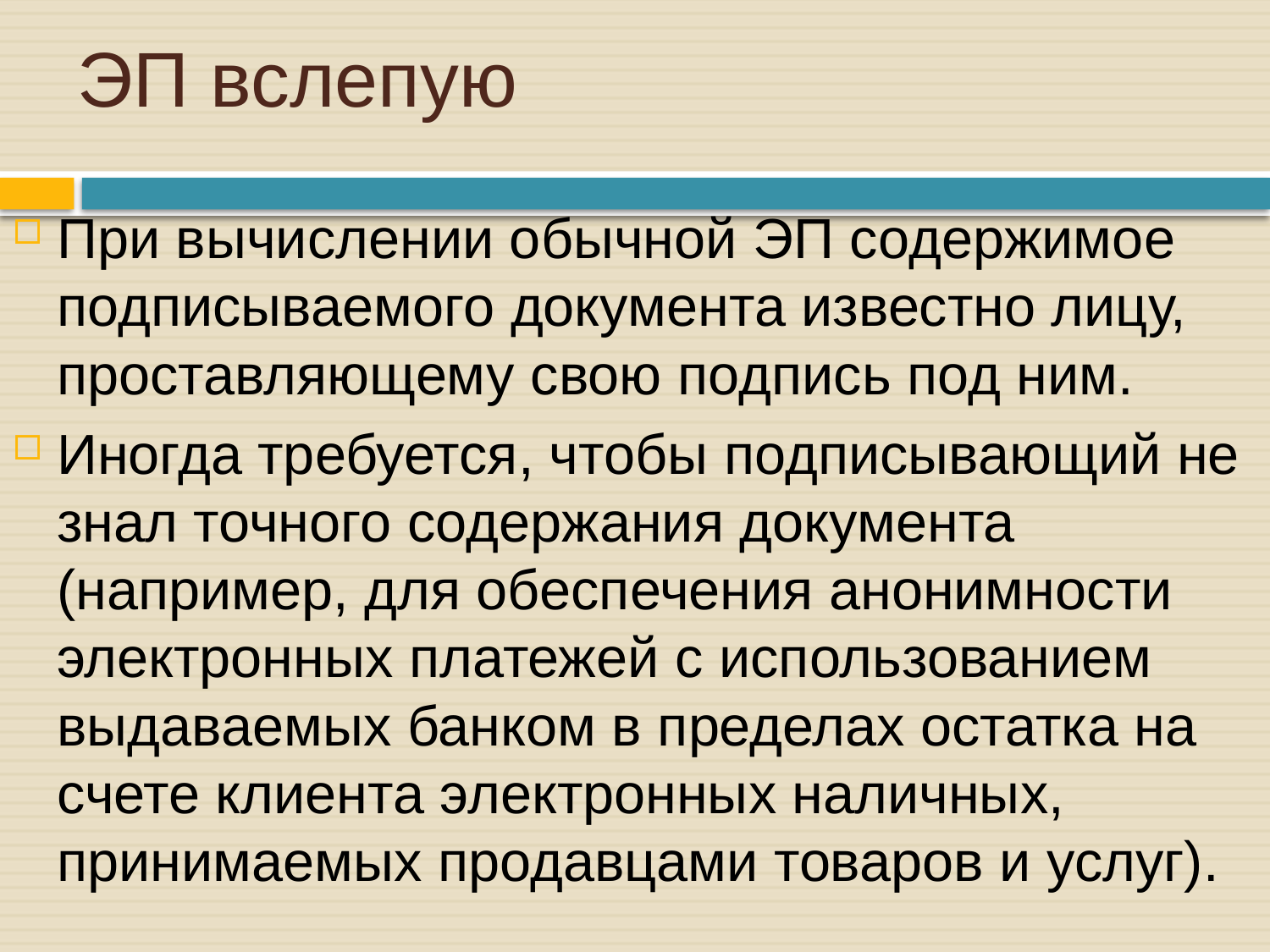

# ЭП вслепую
При вычислении обычной ЭП содержимое подписываемого документа известно лицу, проставляющему свою подпись под ним.
Иногда требуется, чтобы подписывающий не знал точного содержания документа (например, для обеспечения анонимности электронных платежей с использованием выдаваемых банком в пределах остатка на счете клиента электронных наличных, принимаемых продавцами товаров и услуг).